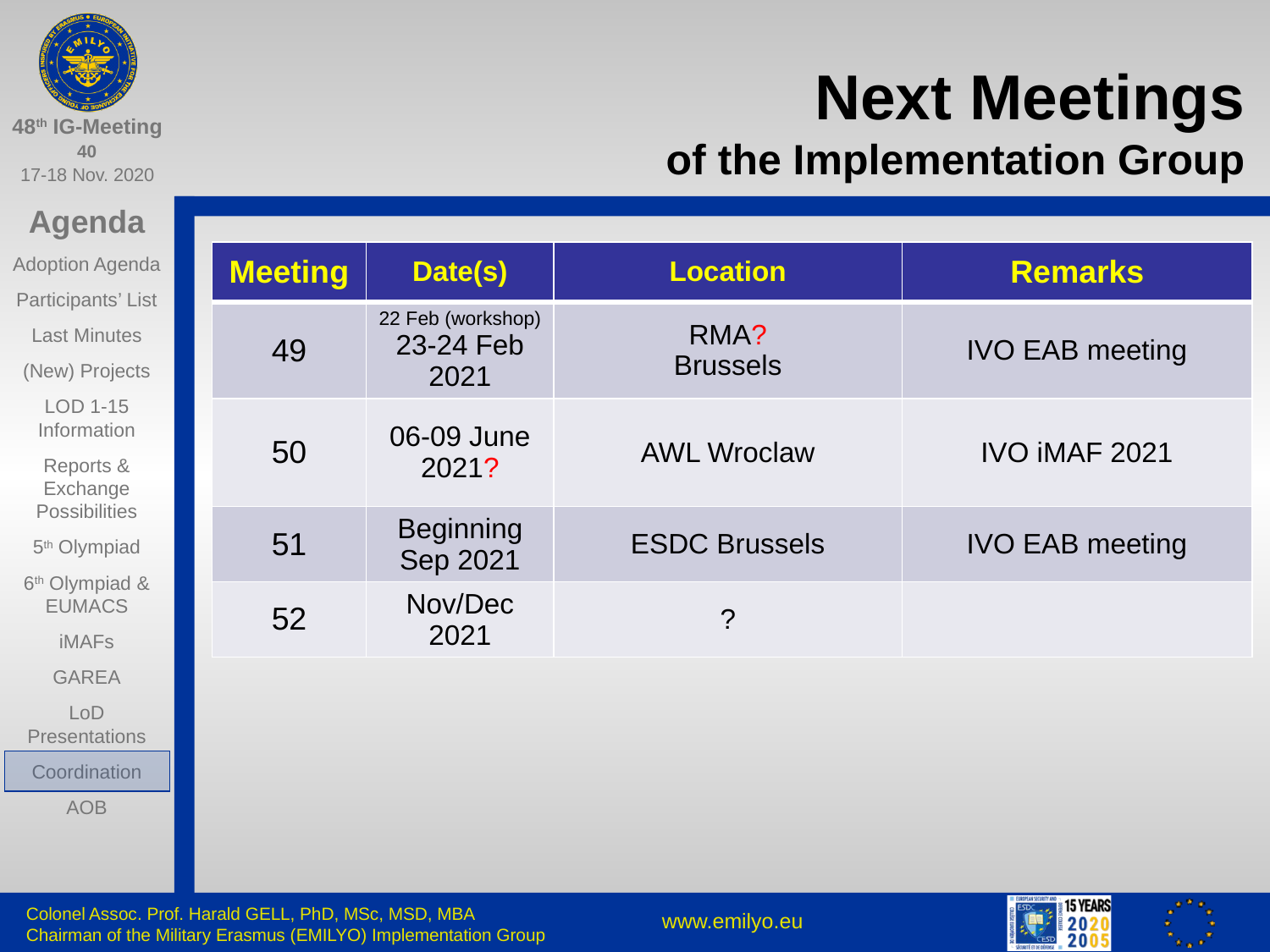

# Next Meetings of the Implementation Group
| Meeting | Date(s) | Location | Remarks |
| --- | --- | --- | --- |
| 49 | 22 Feb (workshop) 23-24 Feb 2021 | RMA? Brussels | IVO EAB meeting |
| 50 | 06-09 June 2021? | AWL Wroclaw | IVO iMAF 2021 |
| 51 | Beginning Sep 2021 | ESDC Brussels | IVO EAB meeting |
| 52 | Nov/Dec 2021 | ? |  |